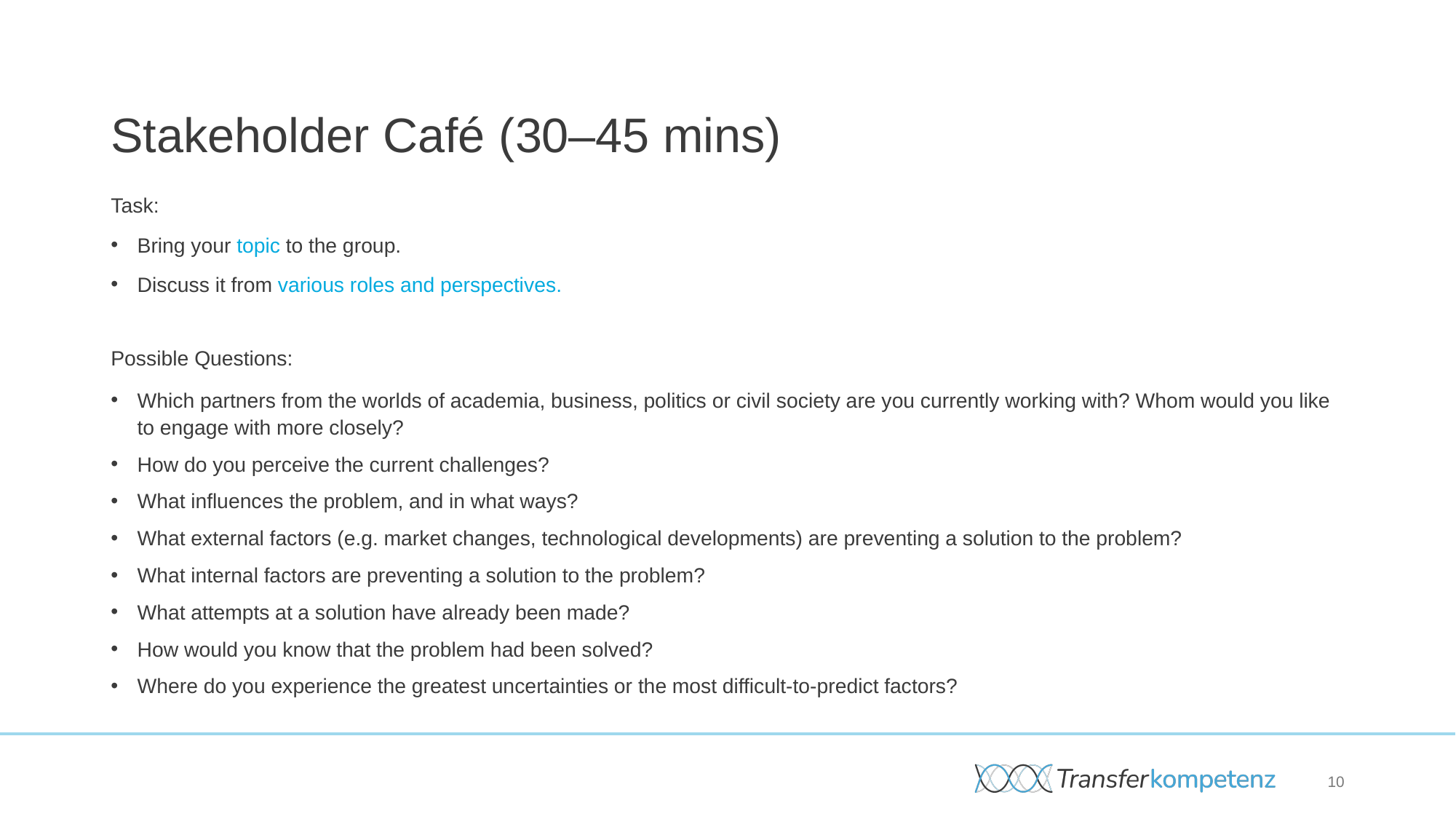

# Stakeholder Café (30–45 mins)
Task:
Bring your topic to the group.
Discuss it from various roles and perspectives.

Possible Questions:
Which partners from the worlds of academia, business, politics or civil society are you currently working with? Whom would you like to engage with more closely?​
How do you perceive the current challenges?
What influences the problem, and in what ways?
What external factors (e.g. market changes, technological developments) are preventing a solution to the problem?
What internal factors are preventing a solution to the problem?
What attempts at a solution have already been made?
How would you know that the problem had been solved?
Where do you experience the greatest uncertainties or the most difficult-to-predict factors?​

10